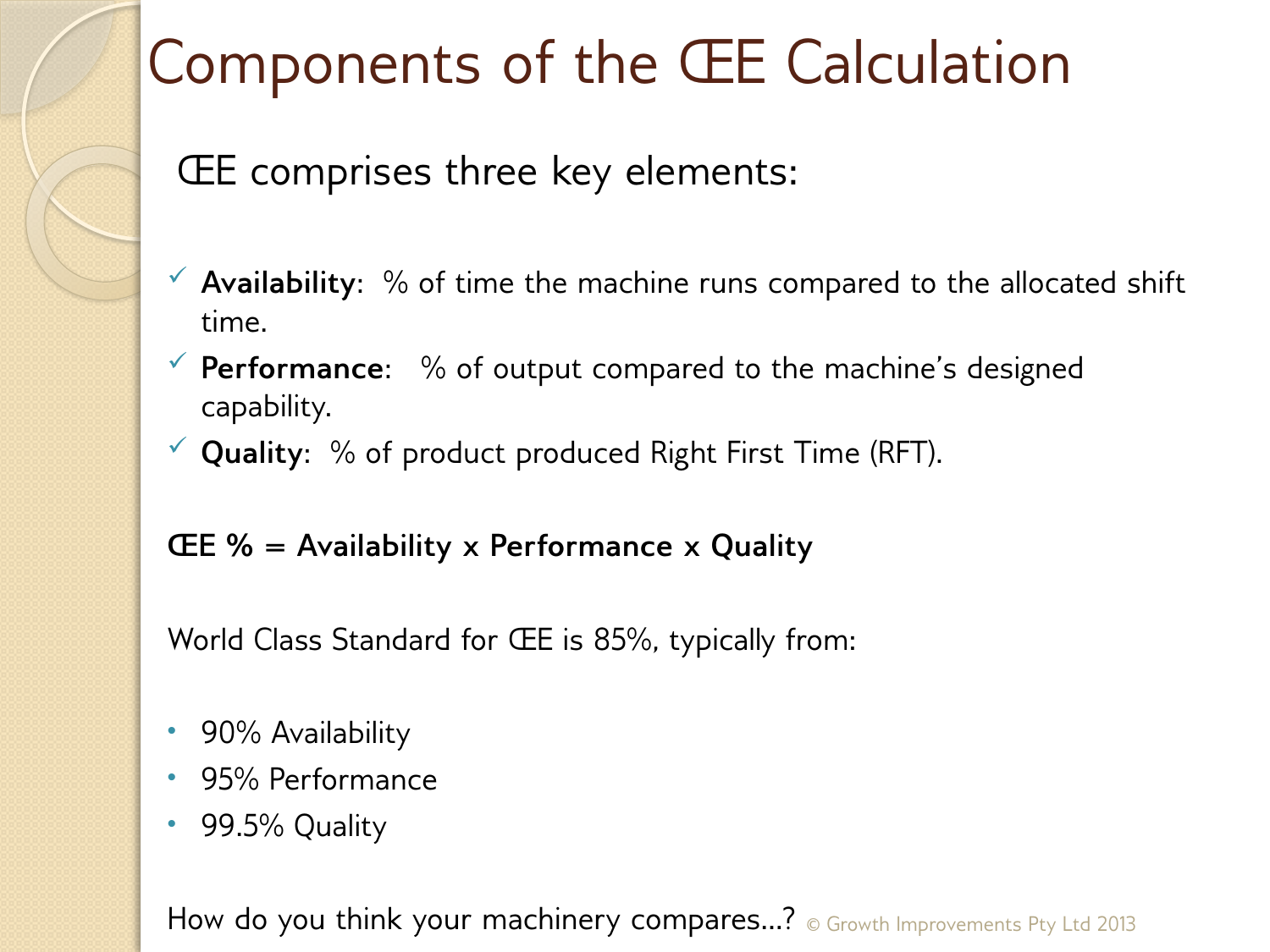

# Components of the OEE Calculation
OEE comprises three key elements:

Availability:  % of time the machine runs compared to the allocated shift time.
Performance:   % of output compared to the machine’s designed capability.
Quality:  % of product produced Right First Time (RFT).

OEE % = Availability x Performance x Quality

World Class Standard for OEE is 85%, typically from:

90% Availability
95% Performance
99.5% Quality

How do you think your machinery compares…?
© Growth Improvements Pty Ltd 2013